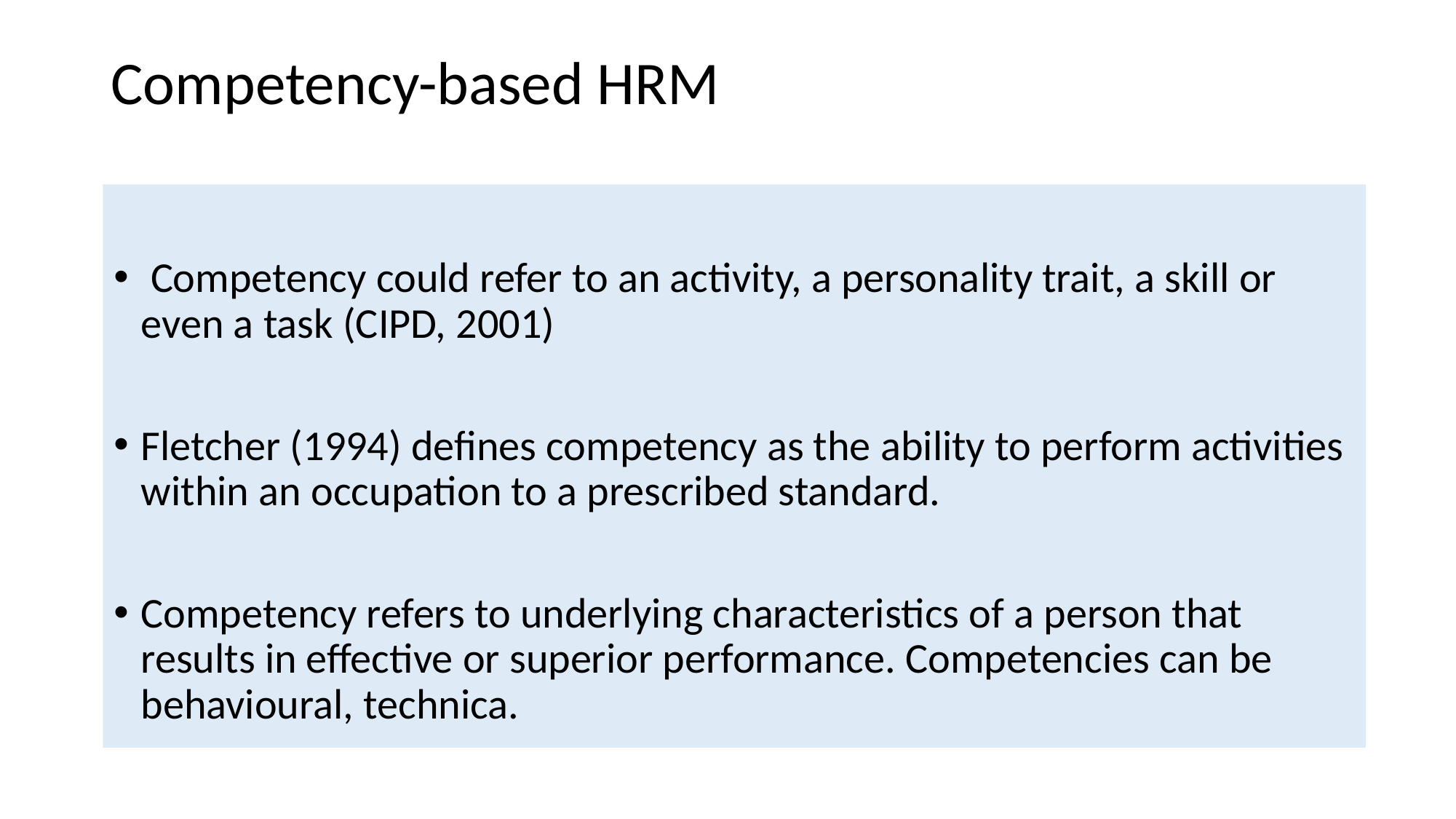

# Competency-based HRM

 Competency could refer to an activity, a personality trait, a skill or even a task (CIPD, 2001)

Fletcher (1994) defines competency as the ability to perform activities within an occupation to a prescribed standard.

Competency refers to underlying characteristics of a person that results in effective or superior performance. Competencies can be behavioural, technica.